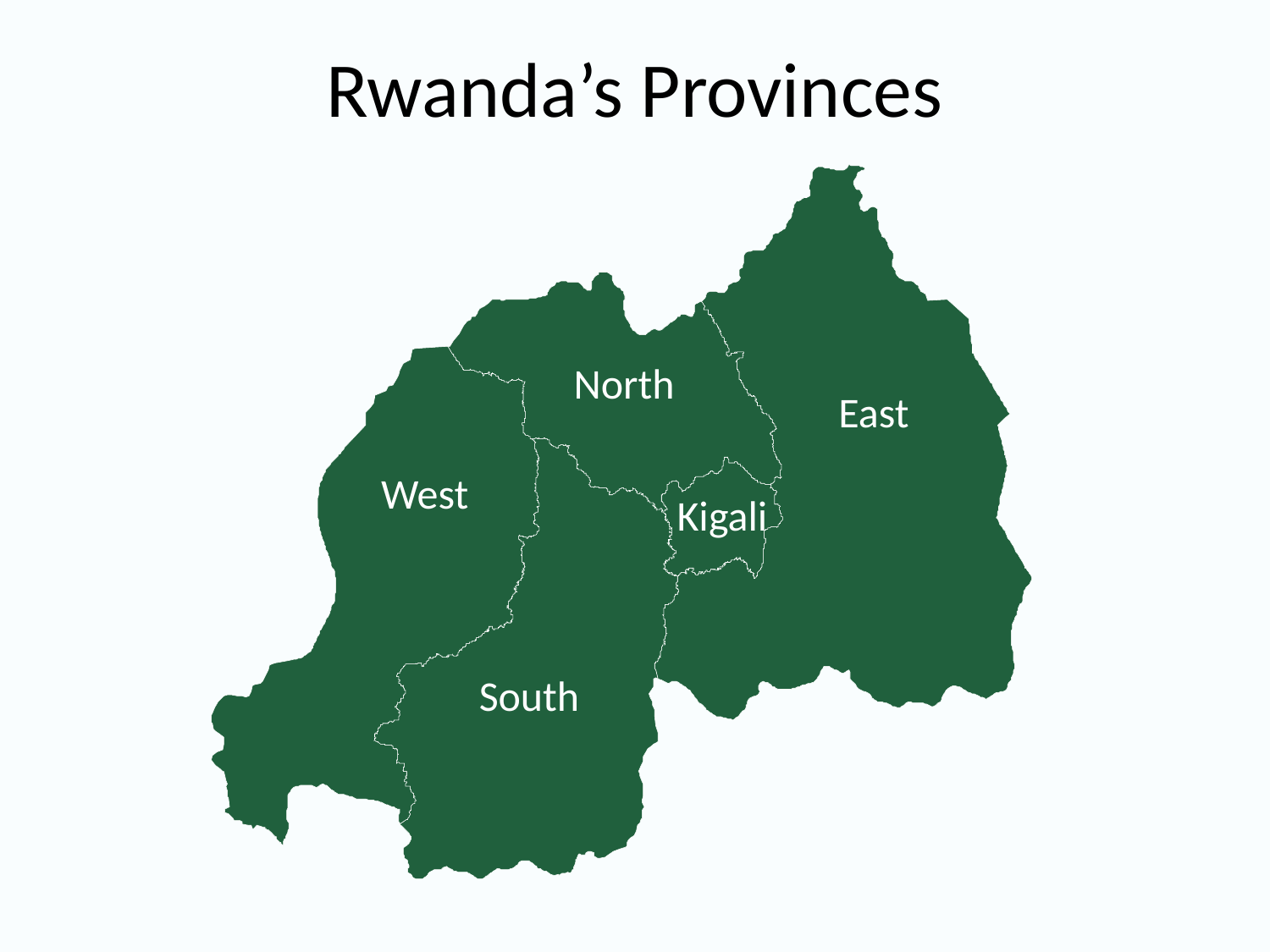

# Rwanda’s Provinces

North
East
West
Kigali
South